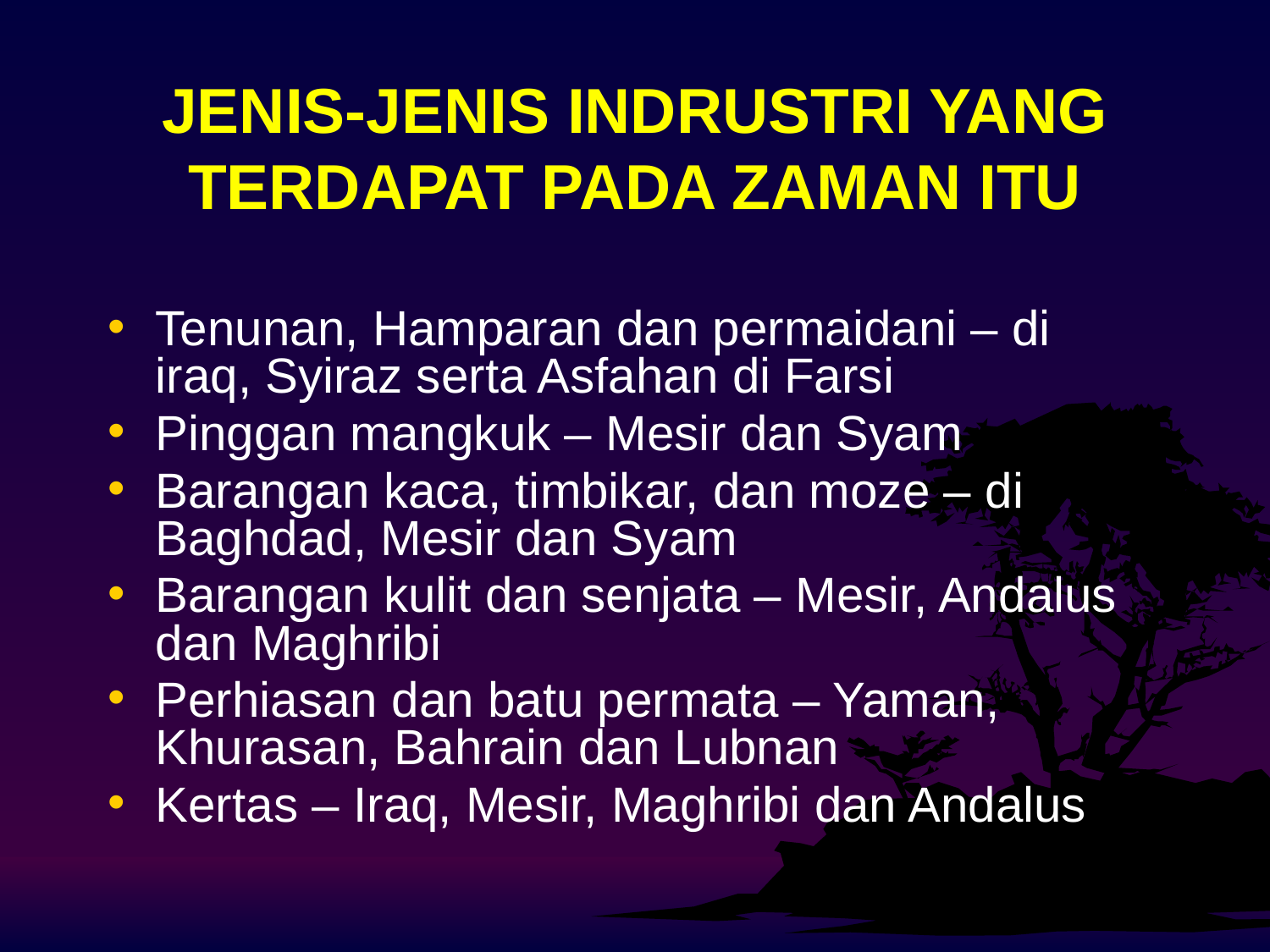

# JENIS-JENIS INDRUSTRI YANG TERDAPAT PADA ZAMAN ITU

Tenunan, Hamparan dan permaidani – di iraq, Syiraz serta Asfahan di Farsi
Pinggan mangkuk – Mesir dan Syam
Barangan kaca, timbikar, dan moze – di Baghdad, Mesir dan Syam
Barangan kulit dan senjata – Mesir, Andalus dan Maghribi
Perhiasan dan batu permata – Yaman, Khurasan, Bahrain dan Lubnan
Kertas – Iraq, Mesir, Maghribi dan Andalus